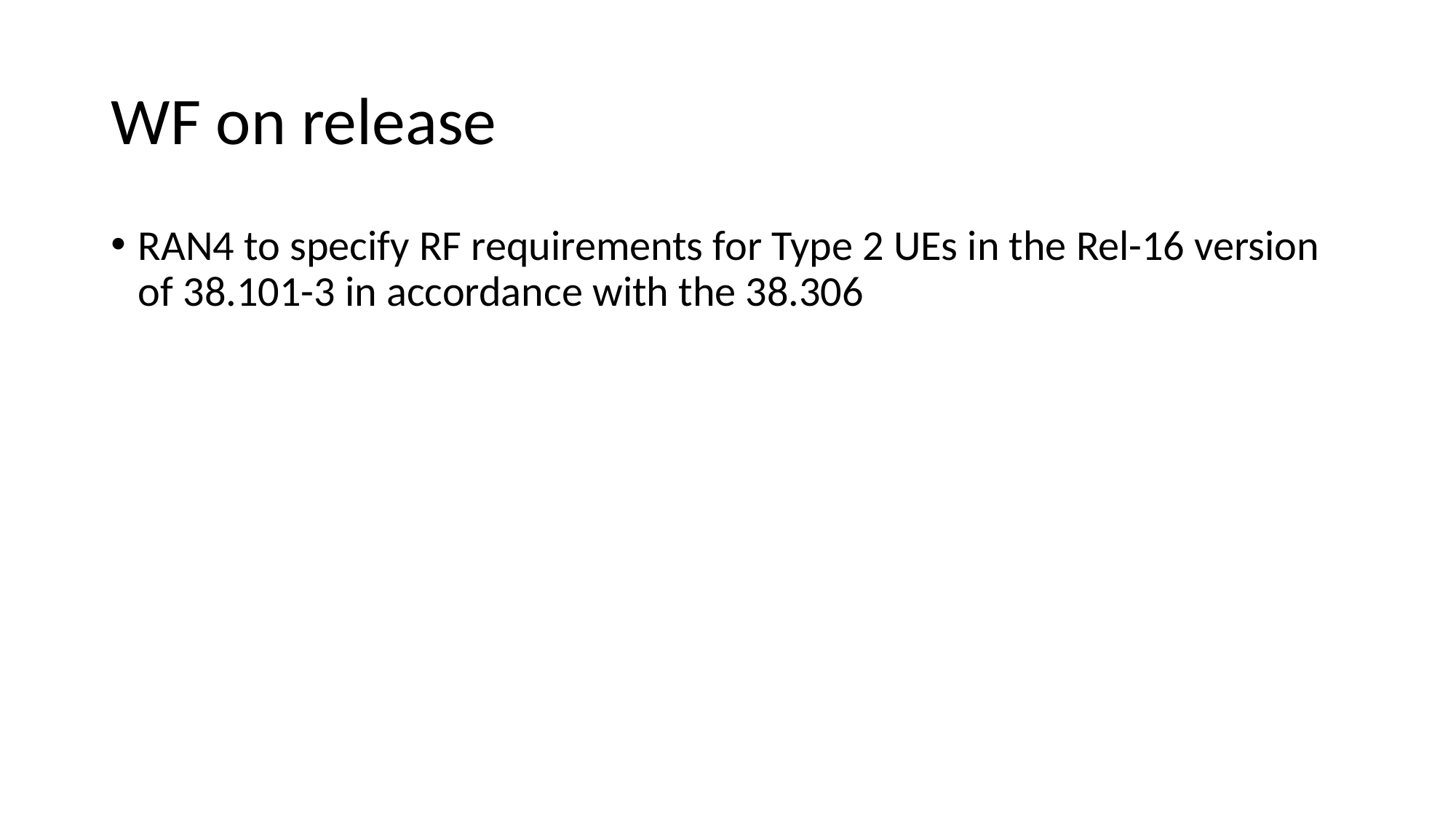

# WF on release
RAN4 to specify RF requirements for Type 2 UEs in the Rel-16 version of 38.101-3 in accordance with the 38.306